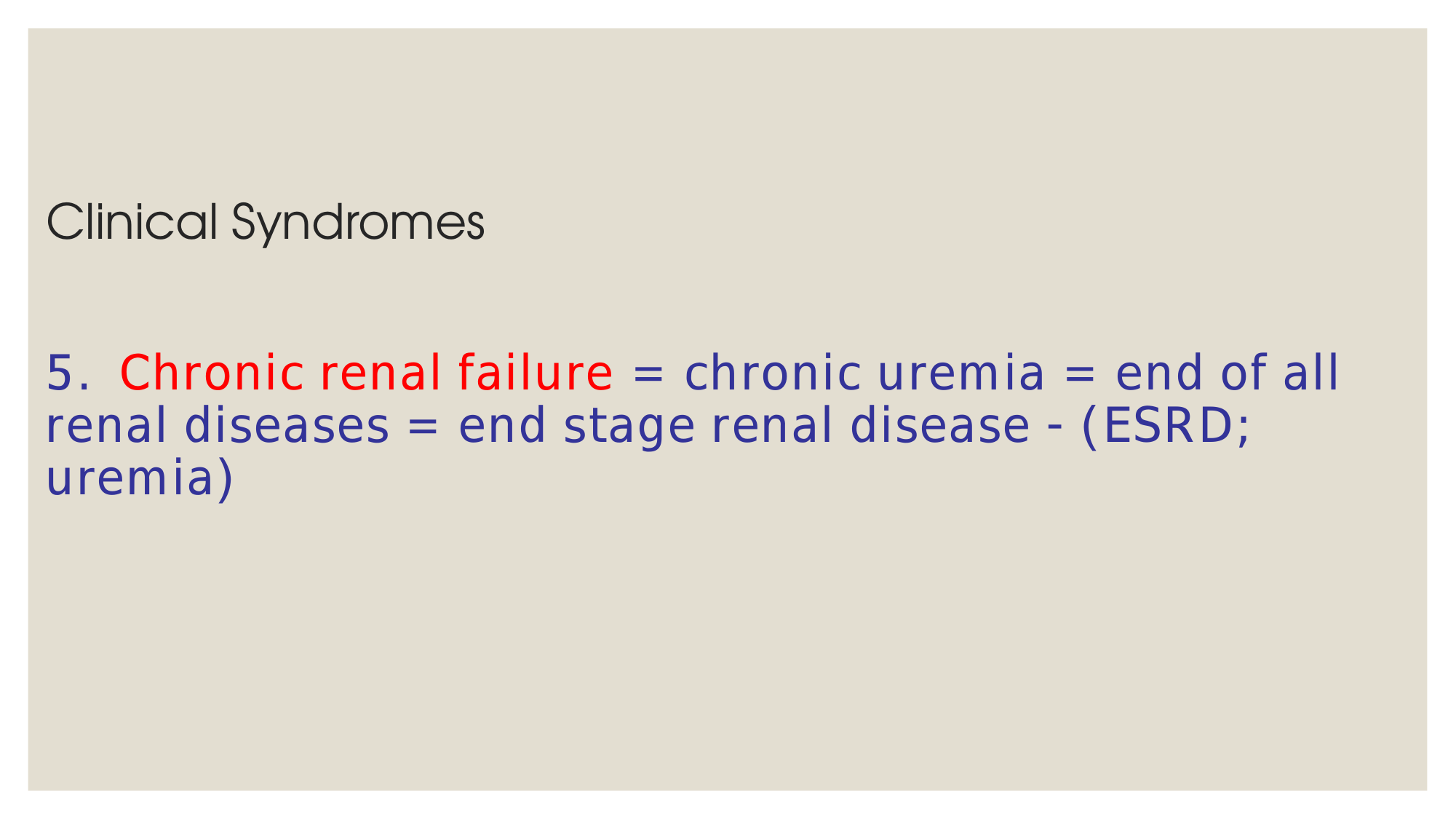

# Clinical Syndromes 5.  Chronic renal failure = chronic uremia = end of all renal diseases = end stage renal disease - (ESRD; uremia)